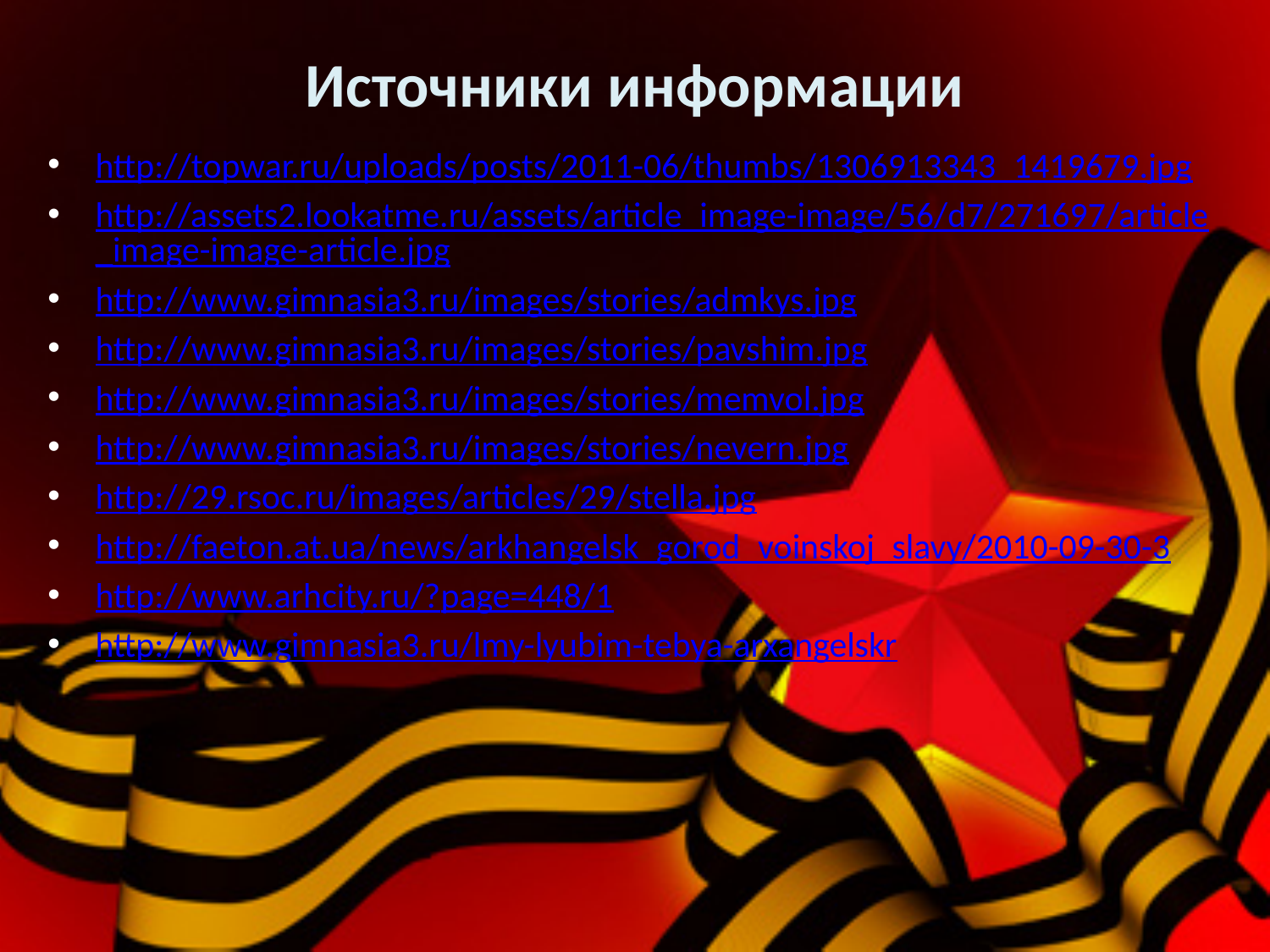

# Источники информации
http://topwar.ru/uploads/posts/2011-06/thumbs/1306913343_1419679.jpg
http://assets2.lookatme.ru/assets/article_image-image/56/d7/271697/article_image-image-article.jpg
http://www.gimnasia3.ru/images/stories/admkys.jpg
http://www.gimnasia3.ru/images/stories/pavshim.jpg
http://www.gimnasia3.ru/images/stories/memvol.jpg
http://www.gimnasia3.ru/images/stories/nevern.jpg
http://29.rsoc.ru/images/articles/29/stella.jpg
http://faeton.at.ua/news/arkhangelsk_gorod_voinskoj_slavy/2010-09-30-3
http://www.arhcity.ru/?page=448/1
http://www.gimnasia3.ru/lmy-lyubim-tebya-arxangelskr